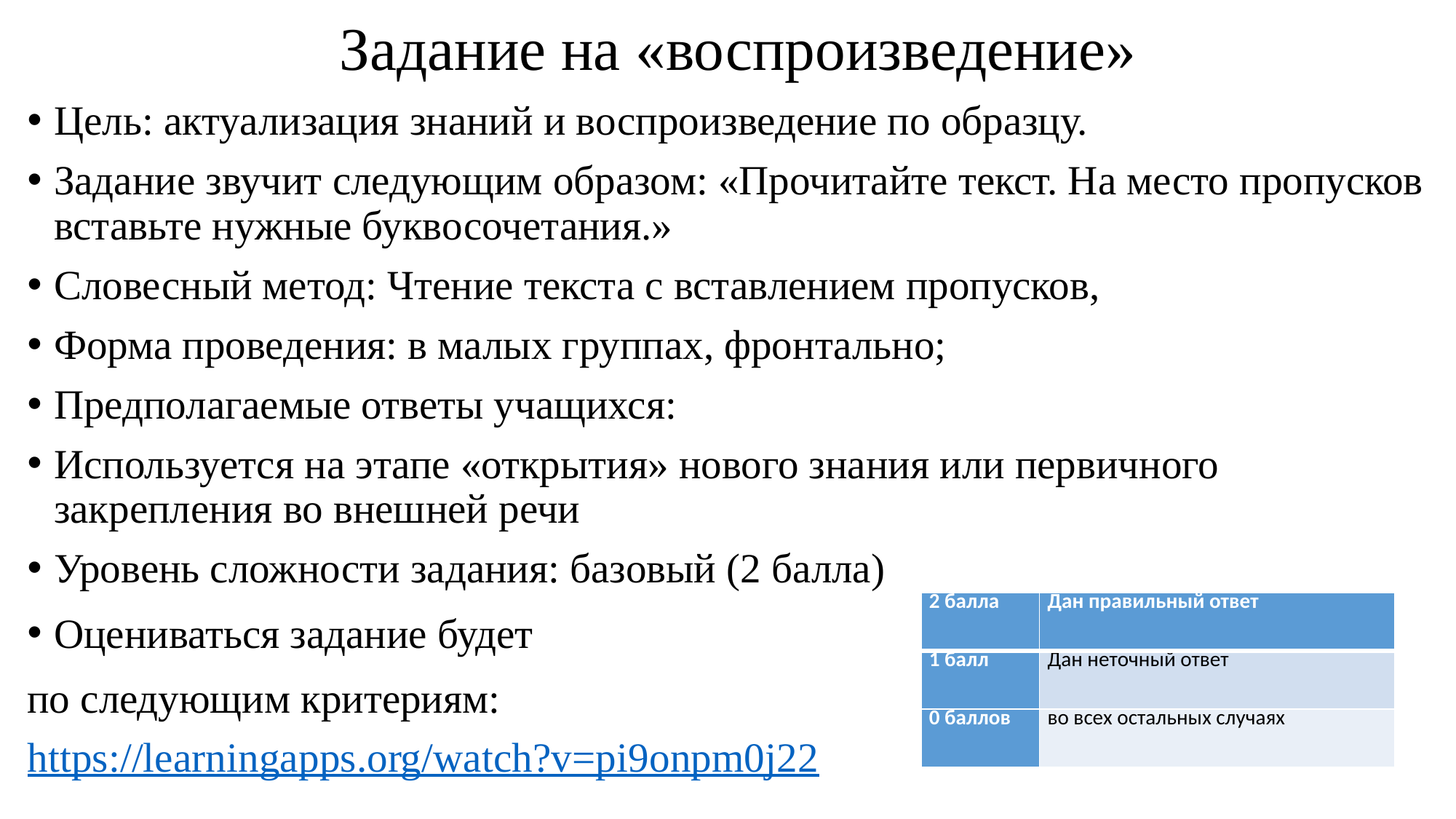

# Задание на «воспроизведение»
Цель: актуализация знаний и воспроизведение по образцу.
Задание звучит следующим образом: «Прочитайте текст. На место пропусков вставьте нужные буквосочетания.»
Словесный метод: Чтение текста с вставлением пропусков,
Форма проведения: в малых группах, фронтально;
Предполагаемые ответы учащихся:
Используется на этапе «открытия» нового знания или первичного закрепления во внешней речи
Уровень сложности задания: базовый (2 балла)
Оцениваться задание будет
по следующим критериям:
https://learningapps.org/watch?v=pi9onpm0j22

| 2 балла | Дан правильный ответ |
| --- | --- |
| 1 балл | Дан неточный ответ |
| 0 баллов | во всех остальных случаях |